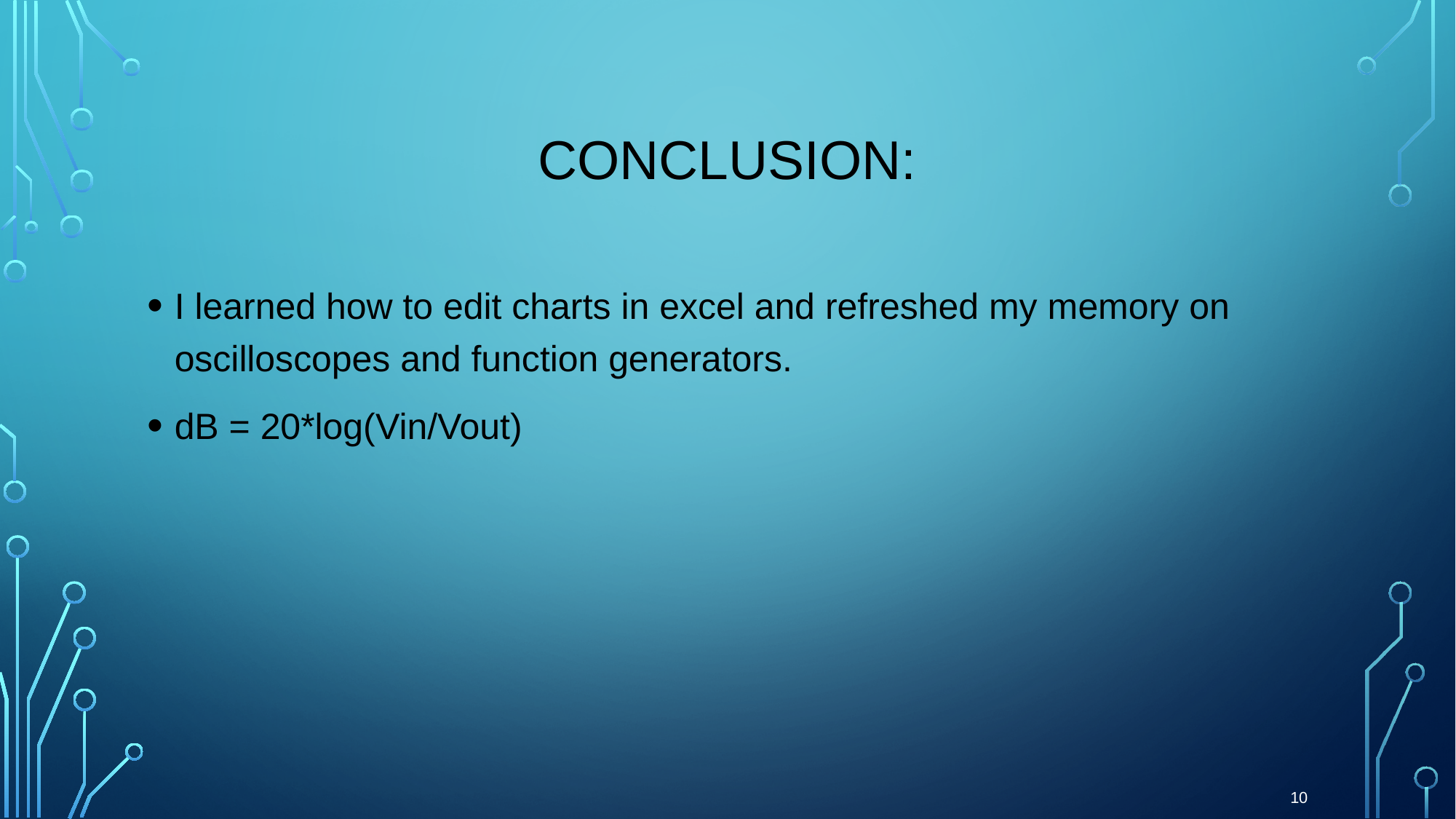

# Conclusion:
I learned how to edit charts in excel and refreshed my memory on oscilloscopes and function generators.
dB = 20*log(Vin/Vout)
10